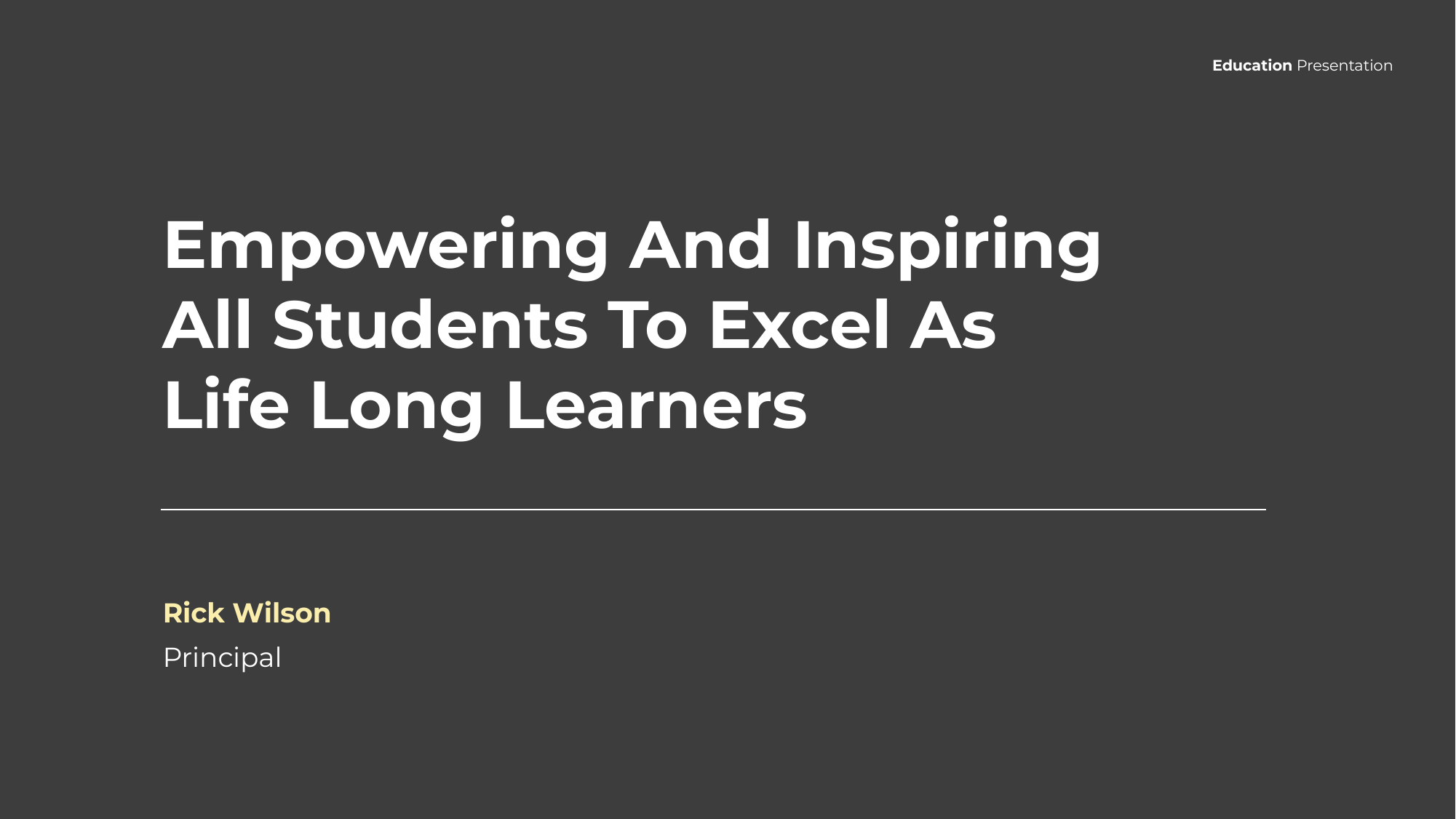

Education Presentation
Empowering And Inspiring All Students To Excel As Life Long Learners
Rick Wilson
Principal